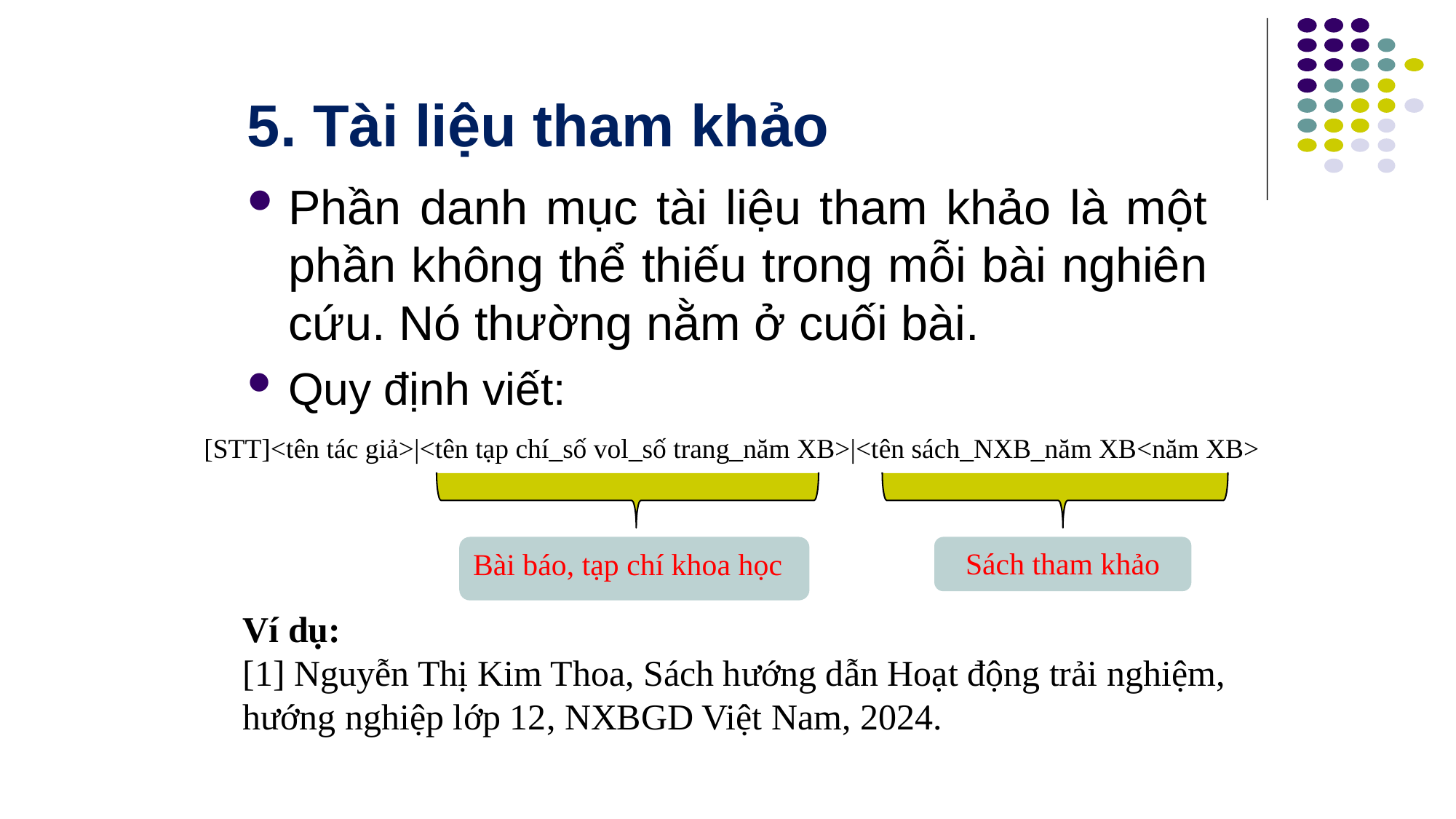

# 5. Tài liệu tham khảo
Phần danh mục tài liệu tham khảo là một phần không thể thiếu trong mỗi bài nghiên cứu. Nó thường nằm ở cuối bài.
Quy định viết:

[STT]<tên tác giả>|<tên tạp chí_số vol_số trang_năm XB>|<tên sách_NXB_năm XB<năm XB>
Bài báo, tạp chí khoa học
Sách tham khảo
Ví dụ:
[1] Nguyễn Thị Kim Thoa, Sách hướng dẫn Hoạt động trải nghiệm, hướng nghiệp lớp 12, NXBGD Việt Nam, 2024.